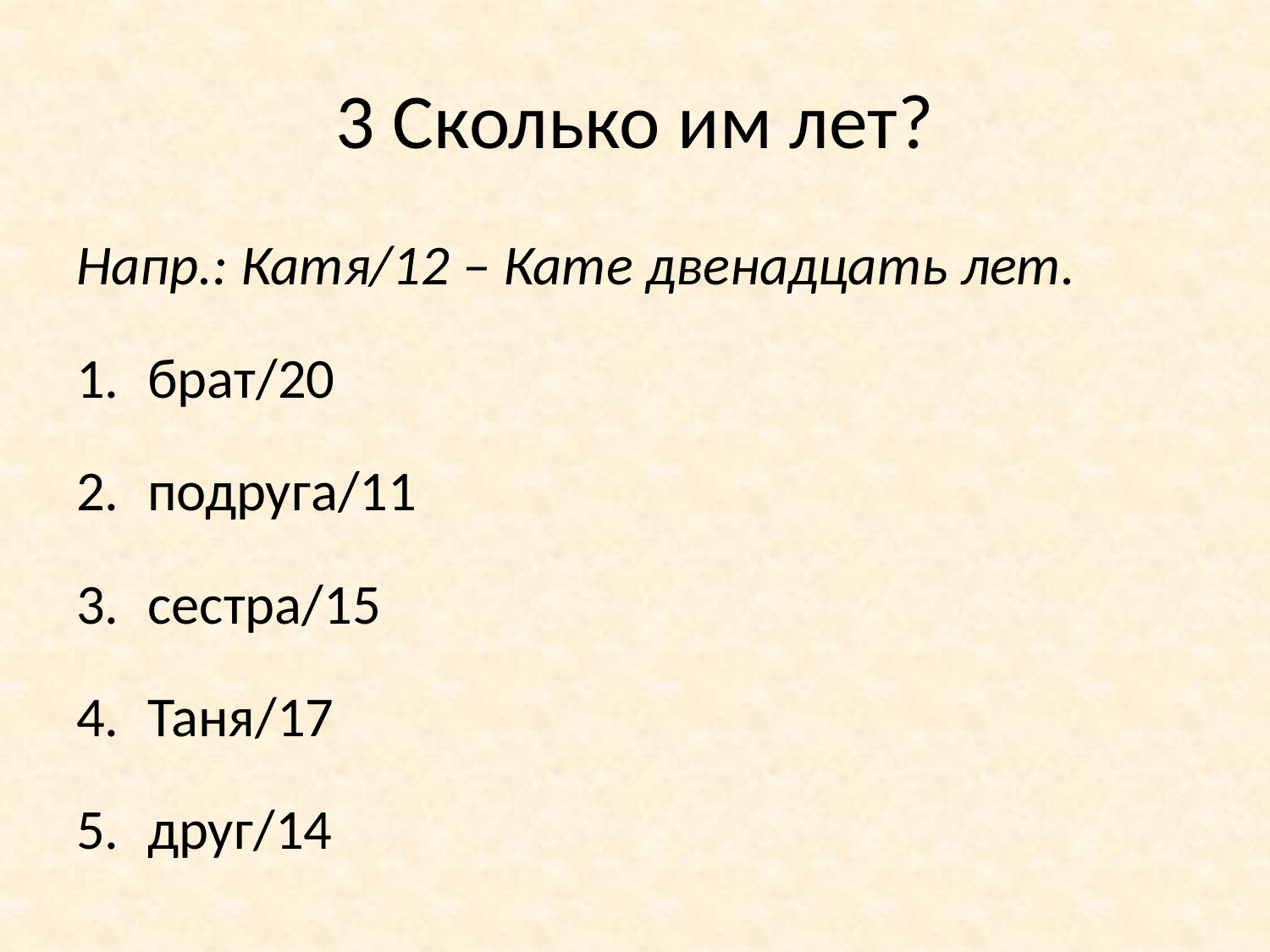

# 3 Cколько им лет?
Напр.: Катя/12 – Кате двенадцать лет.
брат/20
подруга/11
сестра/15
Таня/17
друг/14